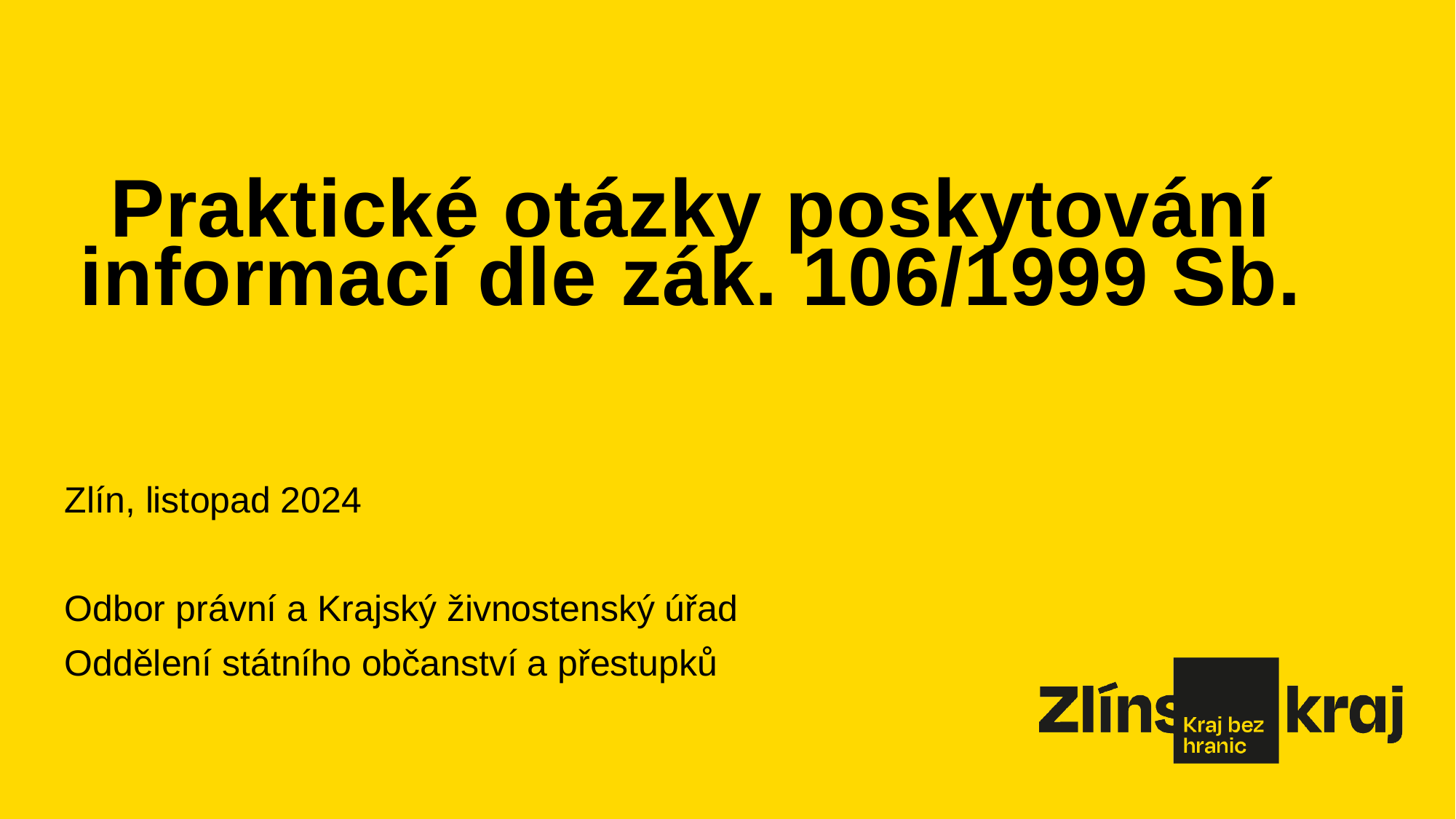

# Praktické otázky poskytování informací dle zák. 106/1999 Sb.

Zlín, listopad 2024

Odbor právní a Krajský živnostenský úřad
Oddělení státního občanství a přestupků